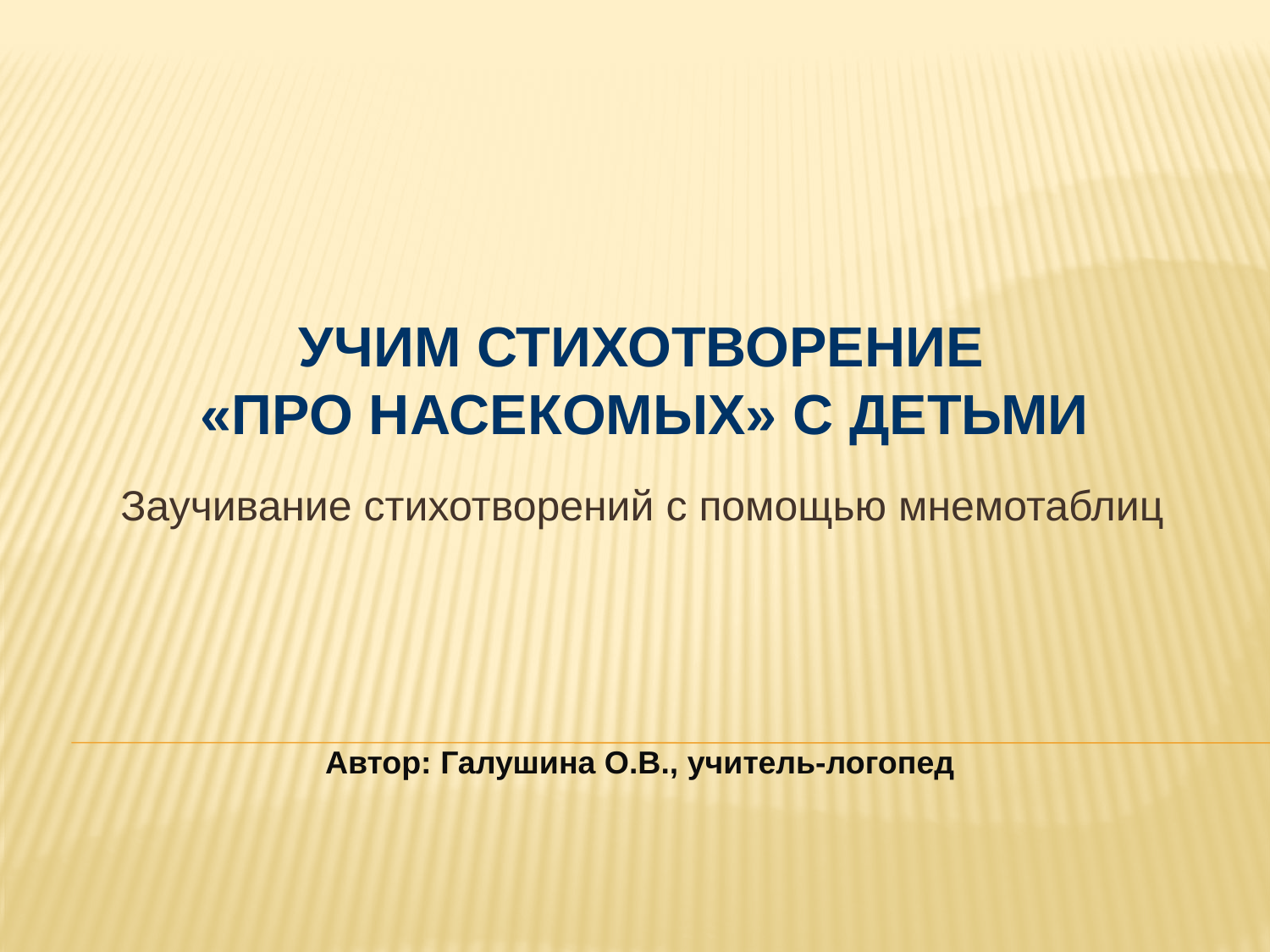

УЧИМ СТИХОТВОРЕНИЕ
«ПРО НАСЕКОМЫХ» С ДЕТЬМИ
Заучивание стихотворений с помощью мнемотаблиц
  Автор: Галушина О.В., учитель-логопед